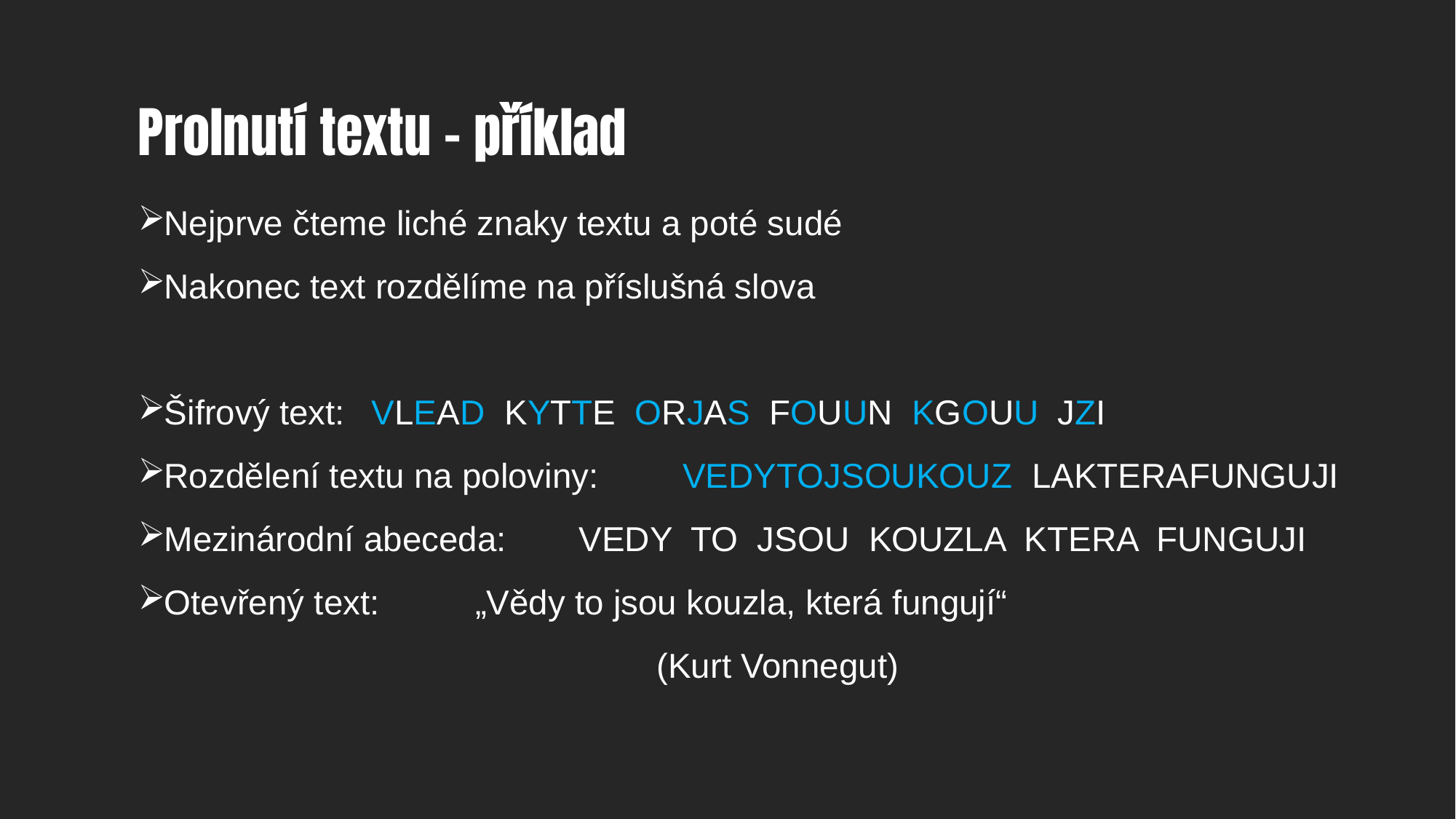

# Prolnutí textu - příklad
Nejprve čteme liché znaky textu a poté sudé
Nakonec text rozdělíme na příslušná slova

Šifrový text:				VLEAD  KYTTE  ORJAS  FOUUN  KGOUU  JZI
Rozdělení textu na poloviny:	VEDYTOJSOUKOUZ  LAKTERAFUNGUJI
Mezinárodní abeceda:		VEDY  TO  JSOU  KOUZLA  KTERA  FUNGUJI
Otevřený text:			„Vědy to jsou kouzla, která fungují“
					(Kurt Vonnegut)